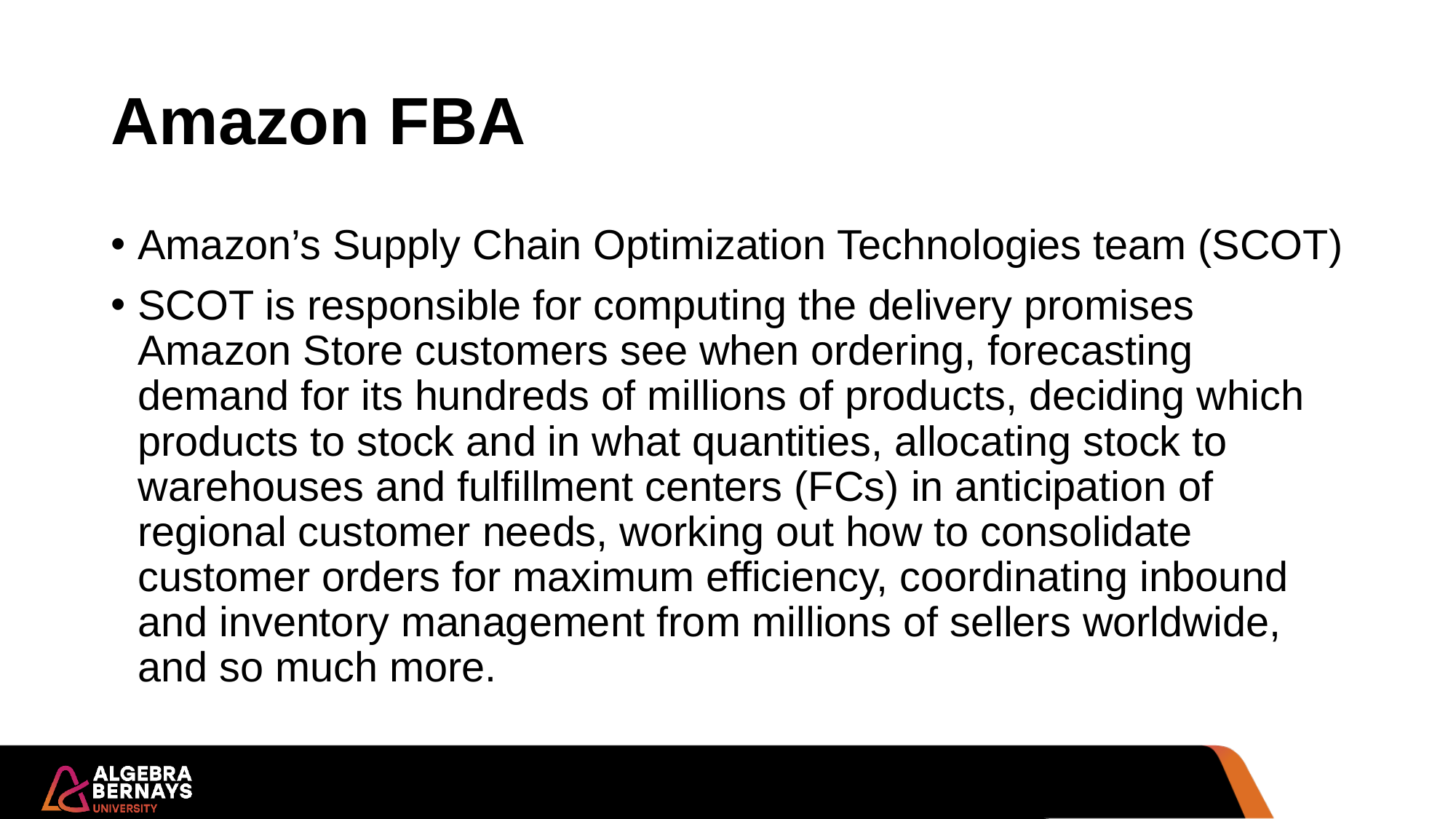

# Amazon FBA
Amazon’s Supply Chain Optimization Technologies team (SCOT)
SCOT is responsible for computing the delivery promises Amazon Store customers see when ordering, forecasting demand for its hundreds of millions of products, deciding which products to stock and in what quantities, allocating stock to warehouses and fulfillment centers (FCs) in anticipation of regional customer needs, working out how to consolidate customer orders for maximum efficiency, coordinating inbound and inventory management from millions of sellers worldwide, and so much more.